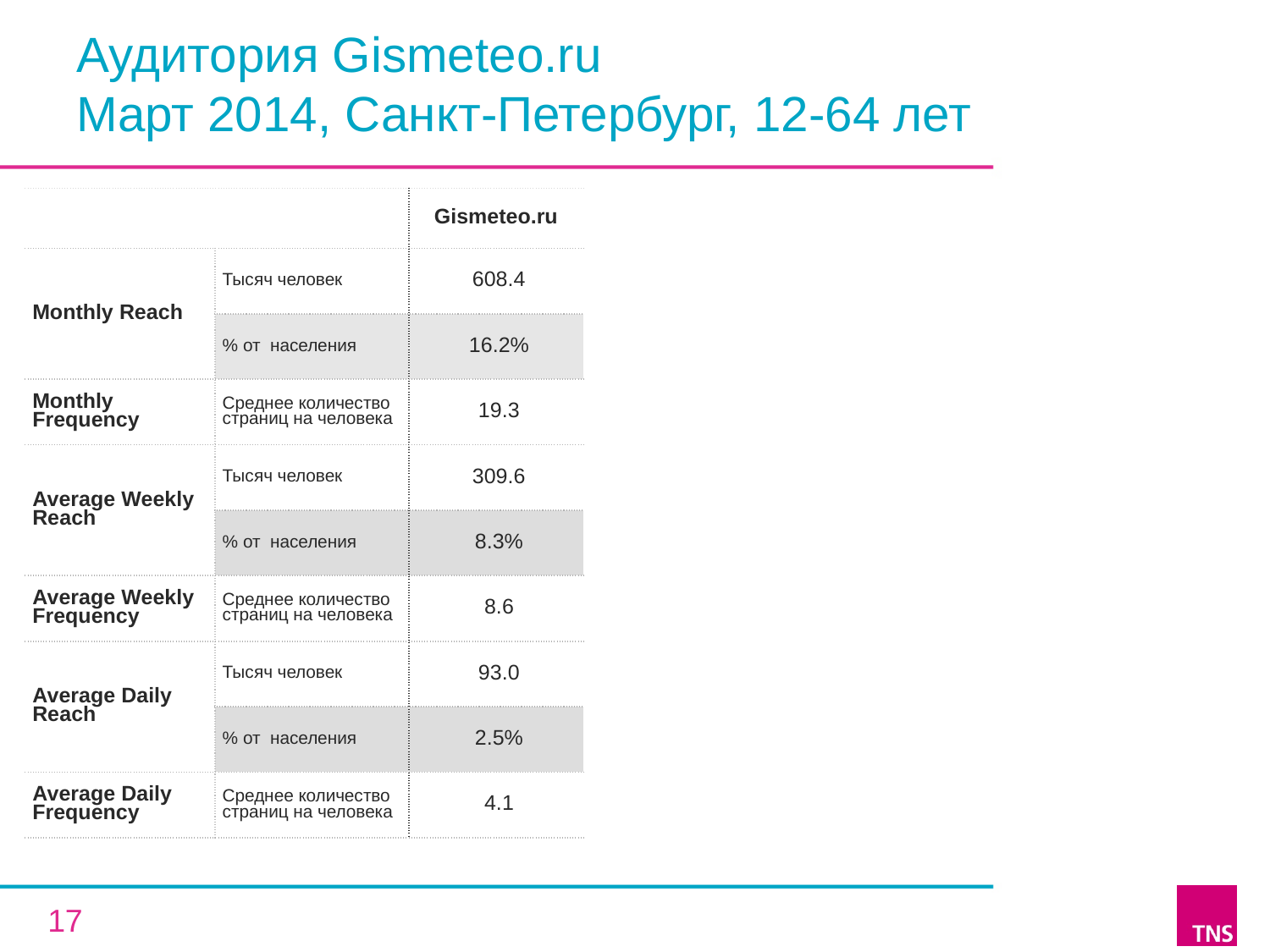

# Аудитория Gismeteo.ru Март 2014, Санкт-Петербург, 12-64 лет
|  |  | Gismeteo.ru |
| --- | --- | --- |
| Monthly Reach | Тысяч человек | 608.4 |
|  | % от населения | 16.2% |
| Monthly Frequency | Среднее количество страниц на человека | 19.3 |
| Average Weekly Reach | Тысяч человек | 309.6 |
|  | % от населения | 8.3% |
| Average Weekly Frequency | Среднее количество страниц на человека | 8.6 |
| Average Daily Reach | Тысяч человек | 93.0 |
|  | % от населения | 2.5% |
| Average Daily Frequency | Среднее количество страниц на человека | 4.1 |

17